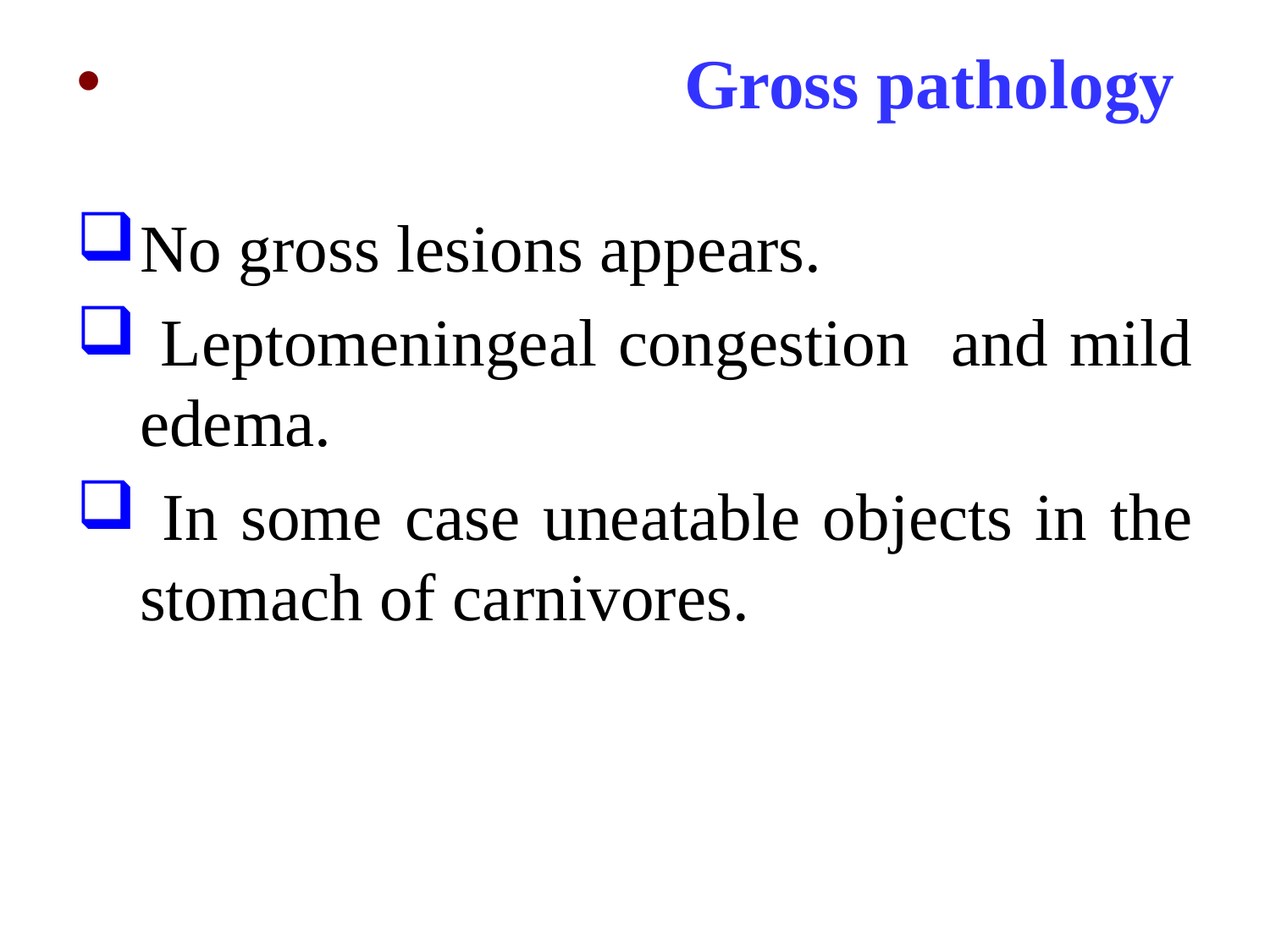

Gross pathology

No gross lesions appears.
 Leptomeningeal congestion  and mild edema.
 In some case uneatable objects in the stomach of carnivores.